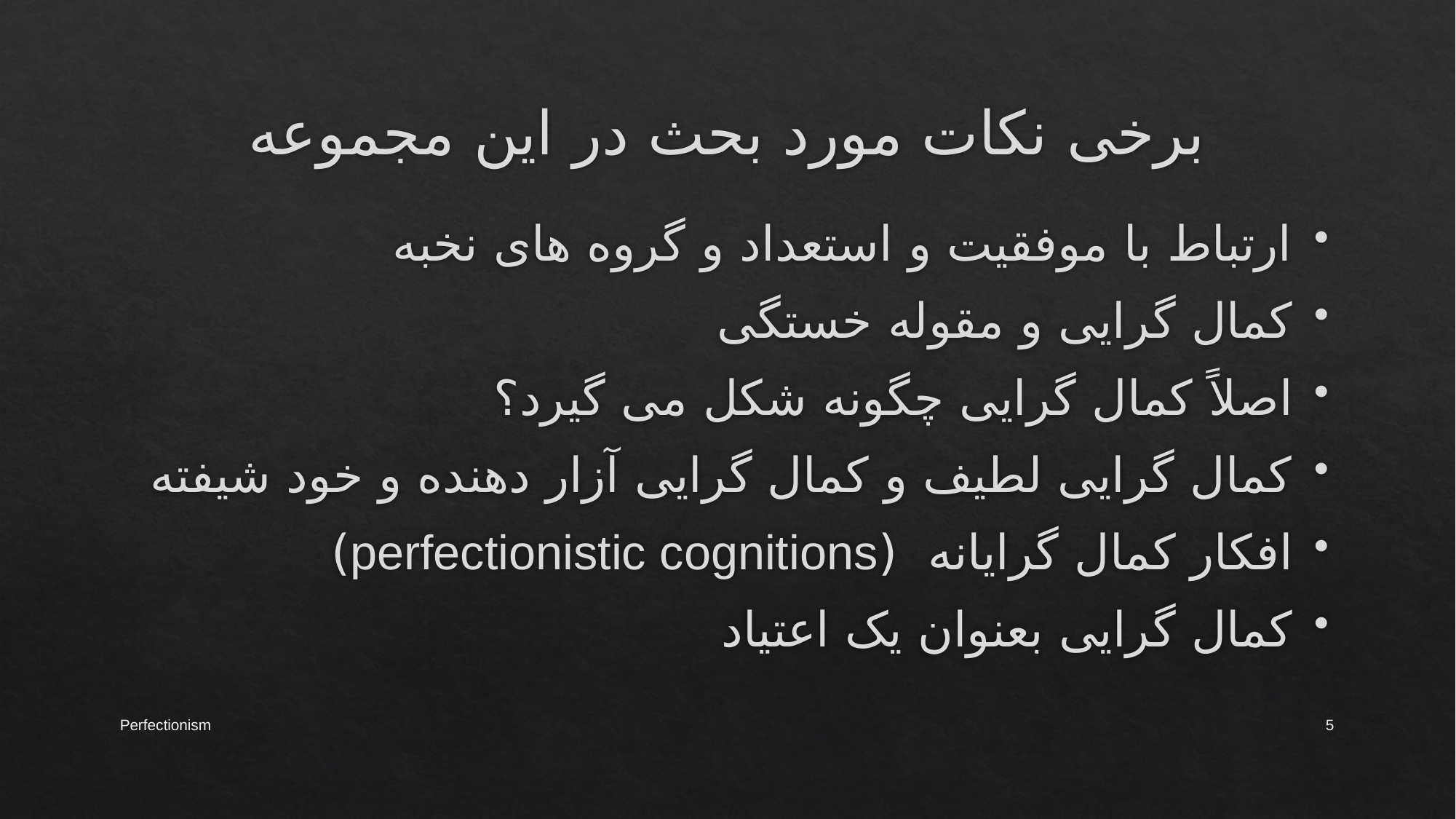

# برخی نکات مورد بحث در این مجموعه
ارتباط با موفقیت و استعداد و گروه های نخبه
کمال گرایی و مقوله خستگی
اصلاً کمال گرایی چگونه شکل می گیرد؟
کمال گرایی لطیف و کمال گرایی آزار دهنده و خود شیفته
افکار کمال گرایانه  (perfectionistic cognitions)
کمال گرایی بعنوان یک اعتیاد
Perfectionism
5